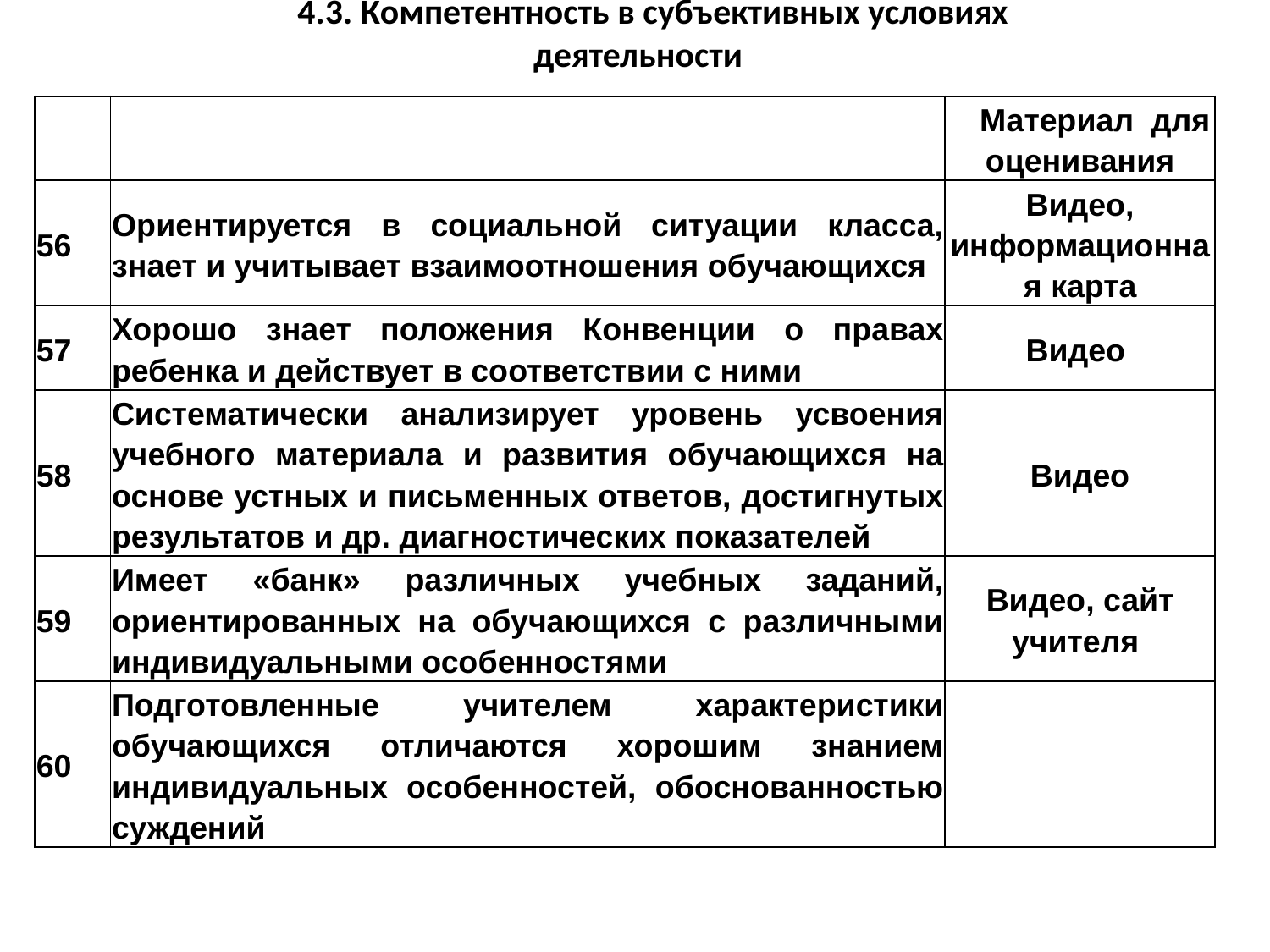

4.3. Компетентность в субъективных условиях деятельности
|  |  | Материал для оценивания |
| --- | --- | --- |
| 56 | Ориентируется в социальной ситуации класса, знает и учитывает взаимоотношения обучающихся | Видео, информационная карта |
| 57 | Хорошо знает положения Конвенции о правах ребенка и действует в соответствии с ними | Видео |
| 58 | Систематически анализирует уровень усвоения учебного материала и развития обучающихся на основе устных и письменных ответов, достигнутых результатов и др. диагностических показателей | Видео |
| 59 | Имеет «банк» различных учебных заданий, ориентированных на обучающихся с различными индивидуальными особенностями | Видео, сайт учителя |
| 60 | Подготовленные учителем характеристики обучающихся отличаются хорошим знанием индивидуальных особенностей, обоснованностью суждений |  |